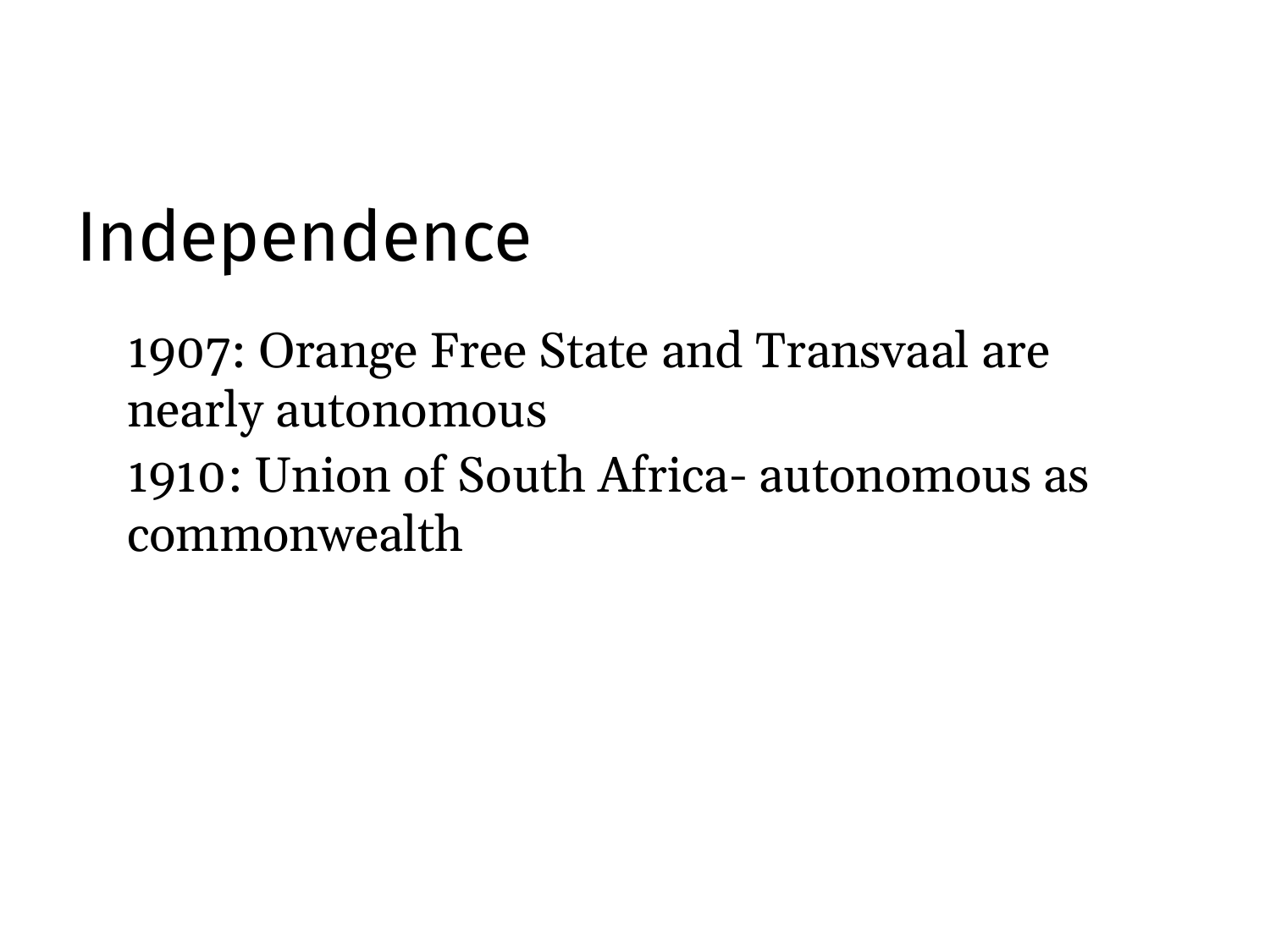

# Independence
1907: Orange Free State and Transvaal are nearly autonomous
1910: Union of South Africa- autonomous as commonwealth